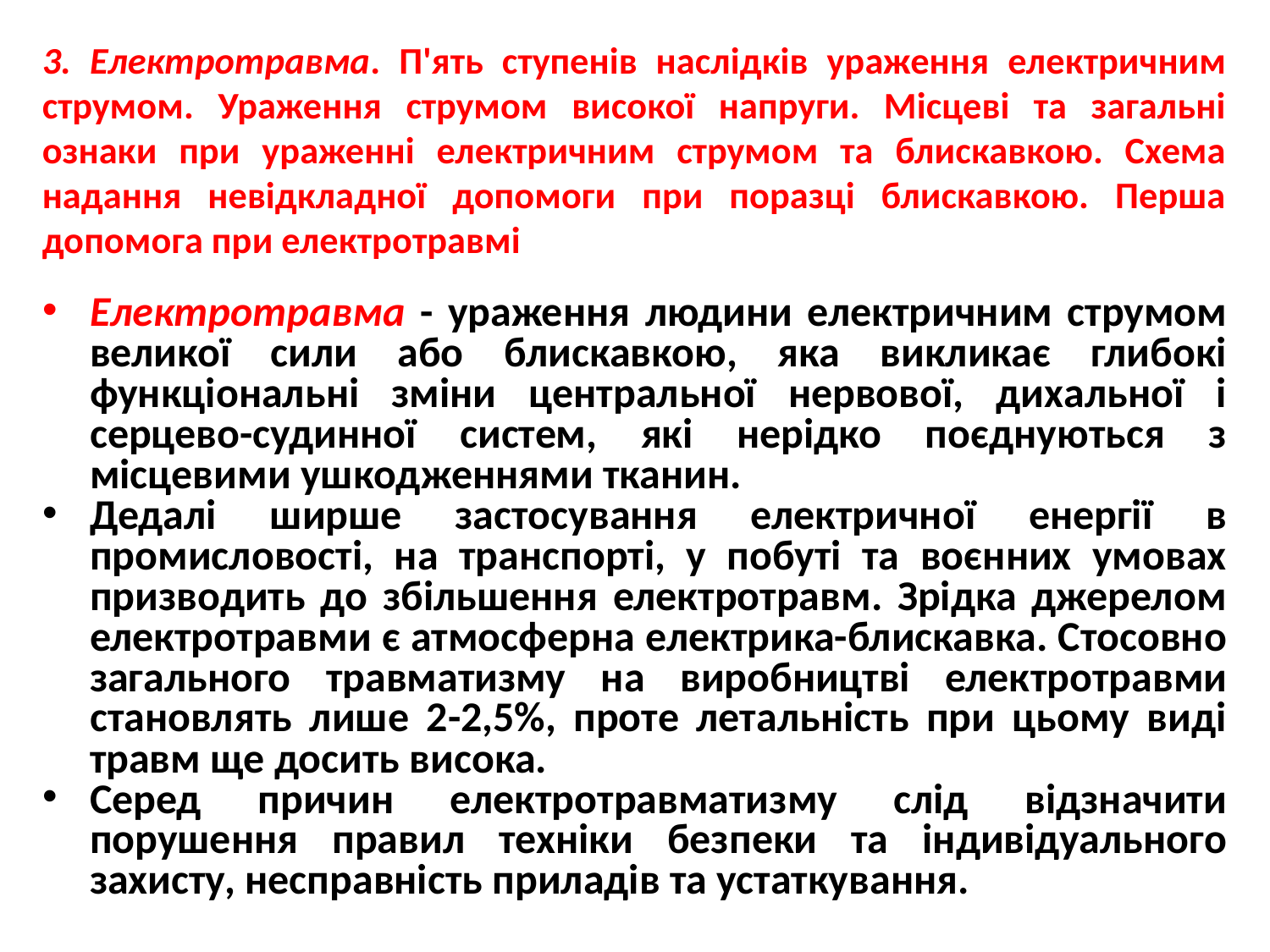

3. Електротравма. П'ять ступенів наслідків ураження електричним струмом. Ураження струмом високої напруги. Місцеві та загальні ознаки при ураженні електричним струмом та блискавкою. Схема надання невідкладної допомоги при поразці блискавкою. Перша допомога при електротравмі
Електротравма - ураження людини електричним струмом великої сили або блискавкою, яка викликає глибокі функціональні зміни центральної нервової, дихальної і серцево-судинної систем, які нерідко поєднуються з місцевими ушкодженнями тканин.
Дедалі ширше застосування електричної енергії в промисловості, на транспорті, у побуті та воєнних умовах призводить до збільшення електротравм. Зрідка джерелом електротравми є атмосферна електрика-блискавка. Стосовно загального травматизму на виробництві елек­тротравми становлять лише 2-2,5%, проте летальність при цьому виді травм ще досить висока.
Серед причин електротравматизму слід відзначити порушення правил техніки безпеки та індивідуального захисту, несправність приладів та устаткування.